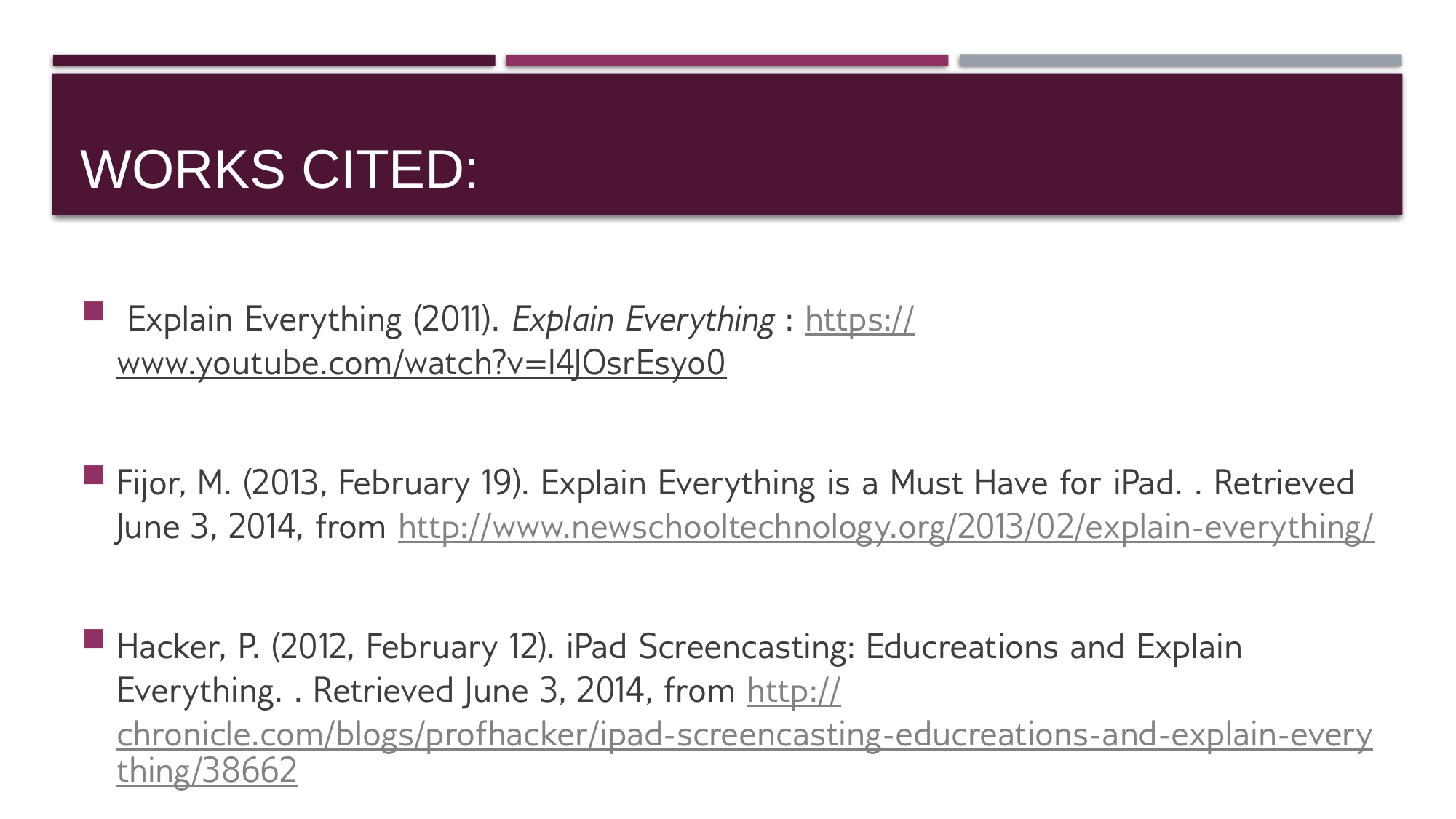

# Works Cited:

 Explain Everything (2011). Explain Everything : https://www.youtube.com/watch?v=I4JOsrEsyo0

Fijor, M. (2013, February 19). Explain Everything is a Must Have for iPad. . Retrieved June 3, 2014, from http://www.newschooltechnology.org/2013/02/explain-everything/

Hacker, P. (2012, February 12). iPad Screencasting: Educreations and Explain Everything. . Retrieved June 3, 2014, from http://chronicle.com/blogs/profhacker/ipad-screencasting-educreations-and-explain-everything/38662